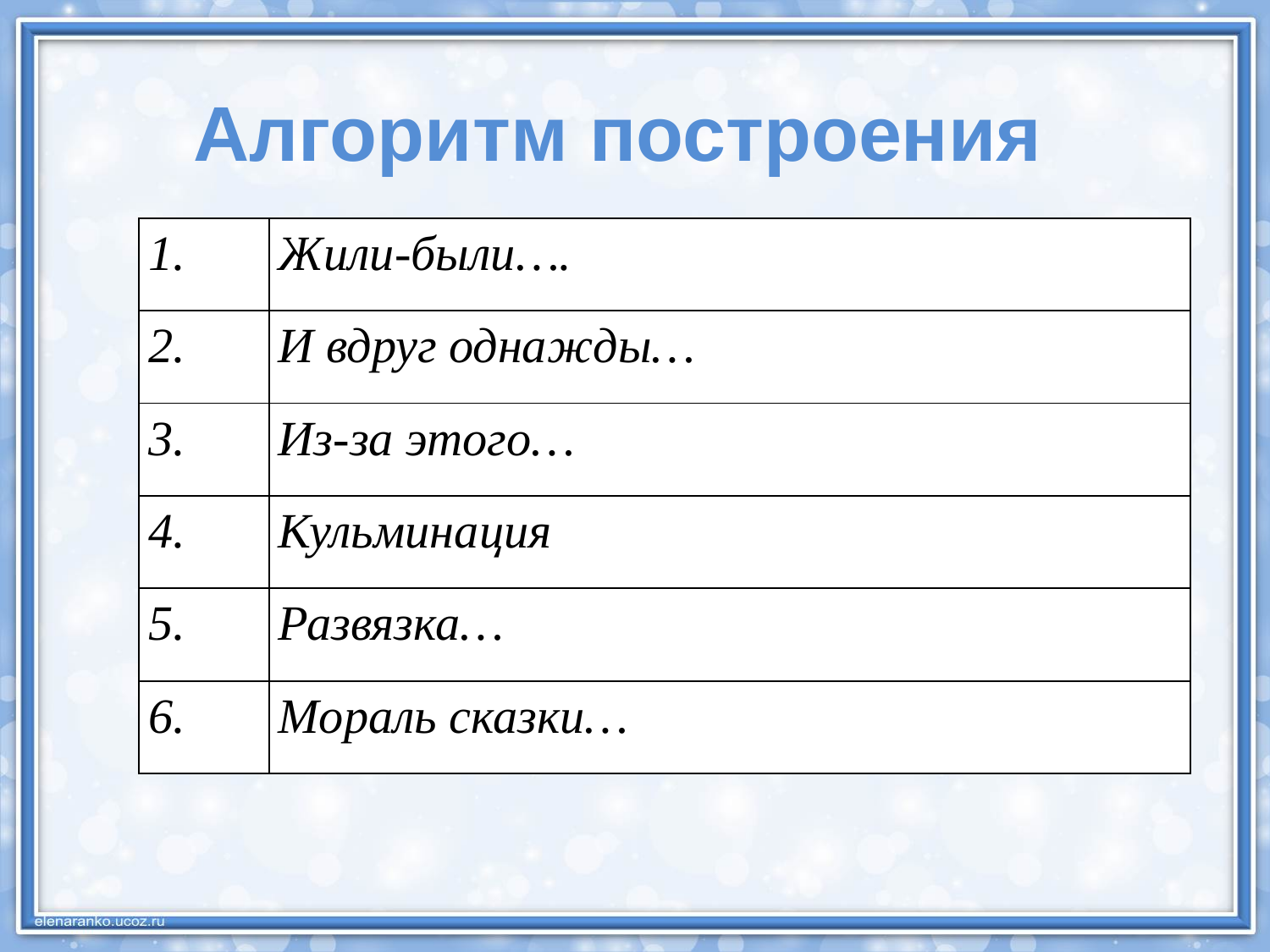

# Алгоритм построения
| 1. | Жили-были…. |
| --- | --- |
| 2. | И вдруг однажды… |
| 3. | Из-за этого… |
| 4. | Кульминация |
| 5. | Развязка… |
| 6. | Мораль сказки… |